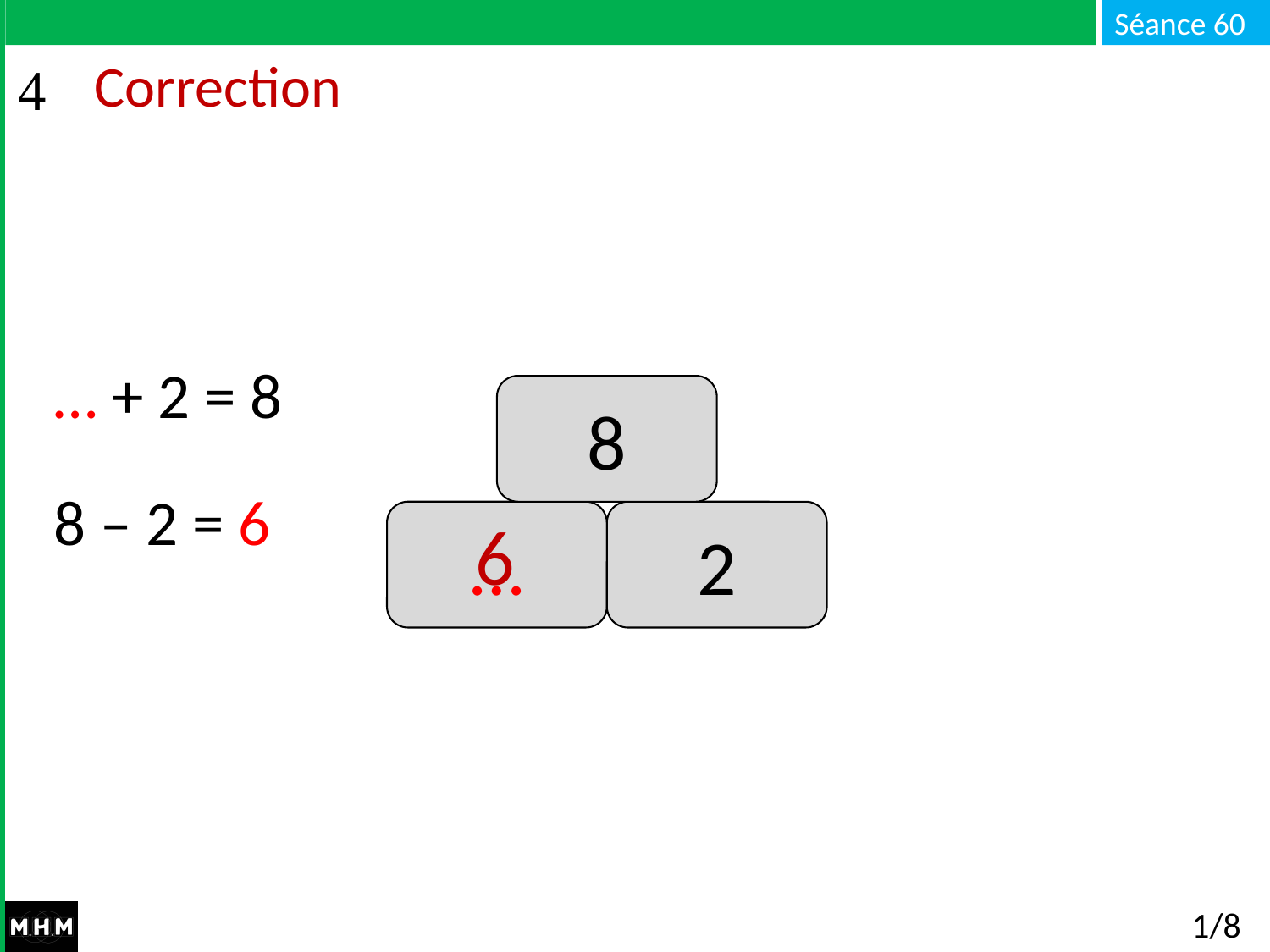

# Correction
… + 2 = 8
8
8 – 2 = 6
6
2
…
1/8